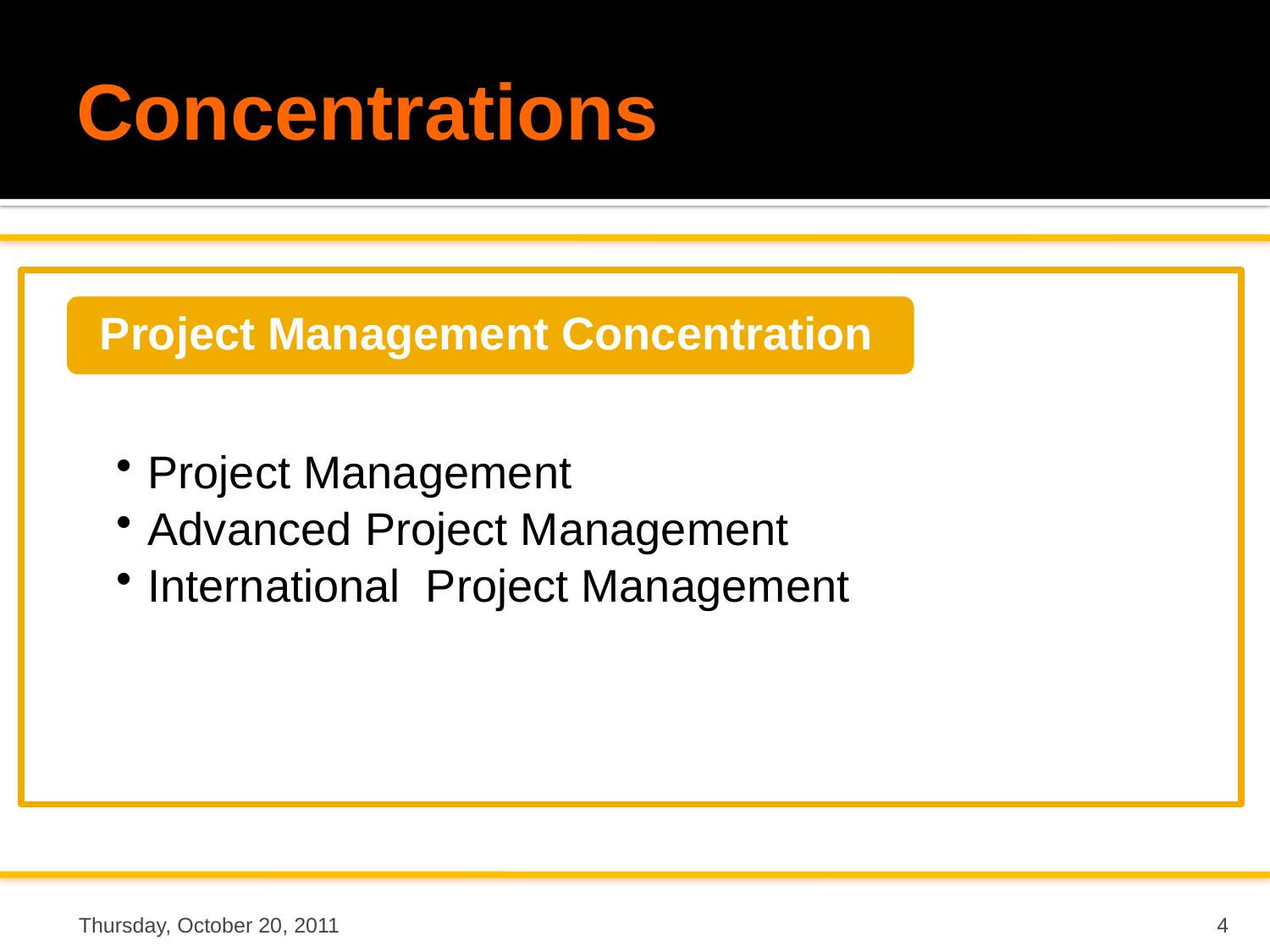

# Concentrations
Project Management
Advanced Project Management
International  Project Management
Project Management Concentration
Thursday, October 20, 2011
4